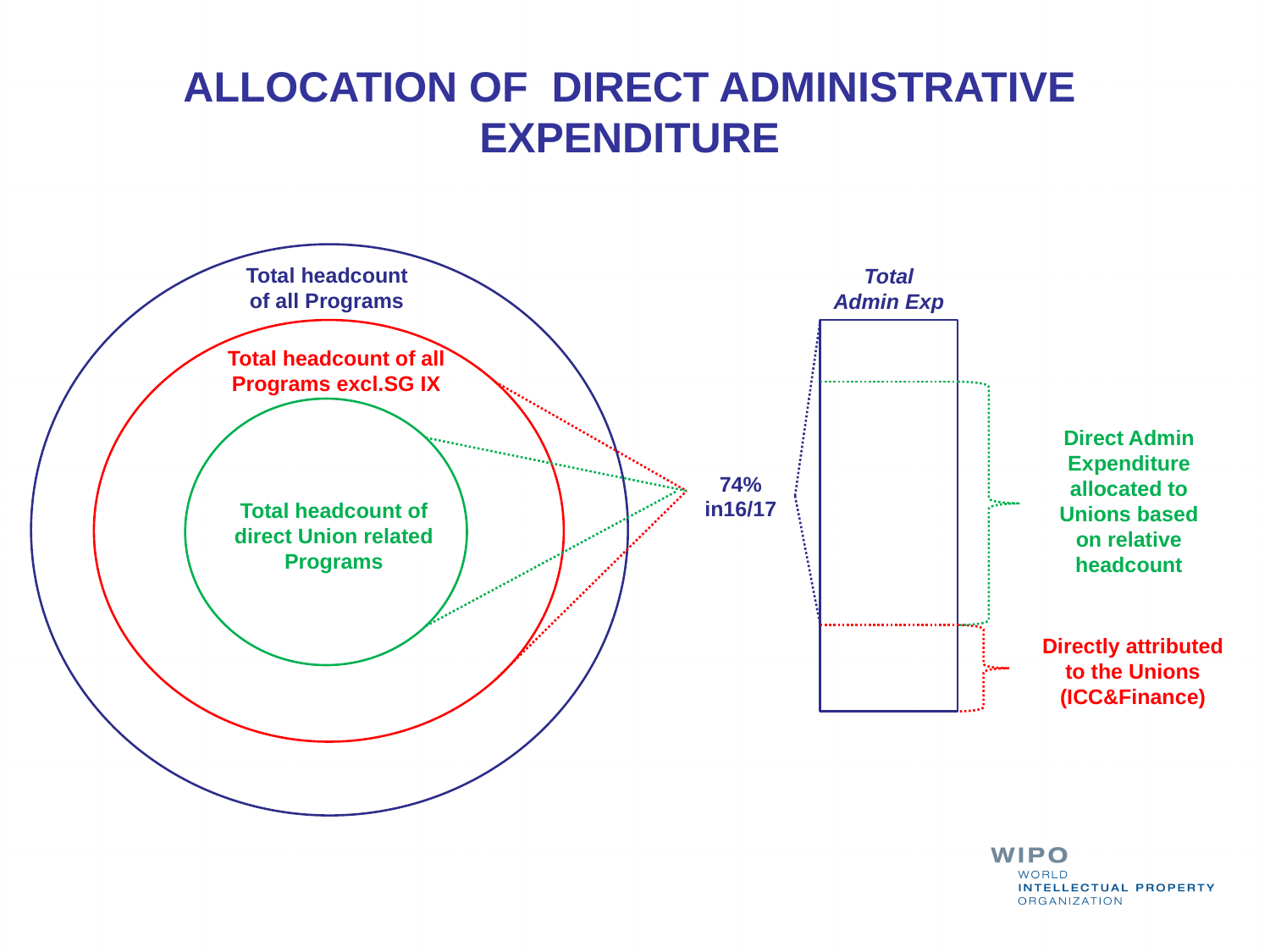

ALLOCATION OF  DIRECT ADMINISTRATIVE EXPENDITURE

Total headcount of all Programs
Total Admin Exp

Total headcount of all Programs excl.SG IX

Direct Admin Expenditure allocated to Unions based on relative headcount
74% in16/17
Total headcount of direct Union related Programs

Directly attributed to the Unions (ICC&Finance)